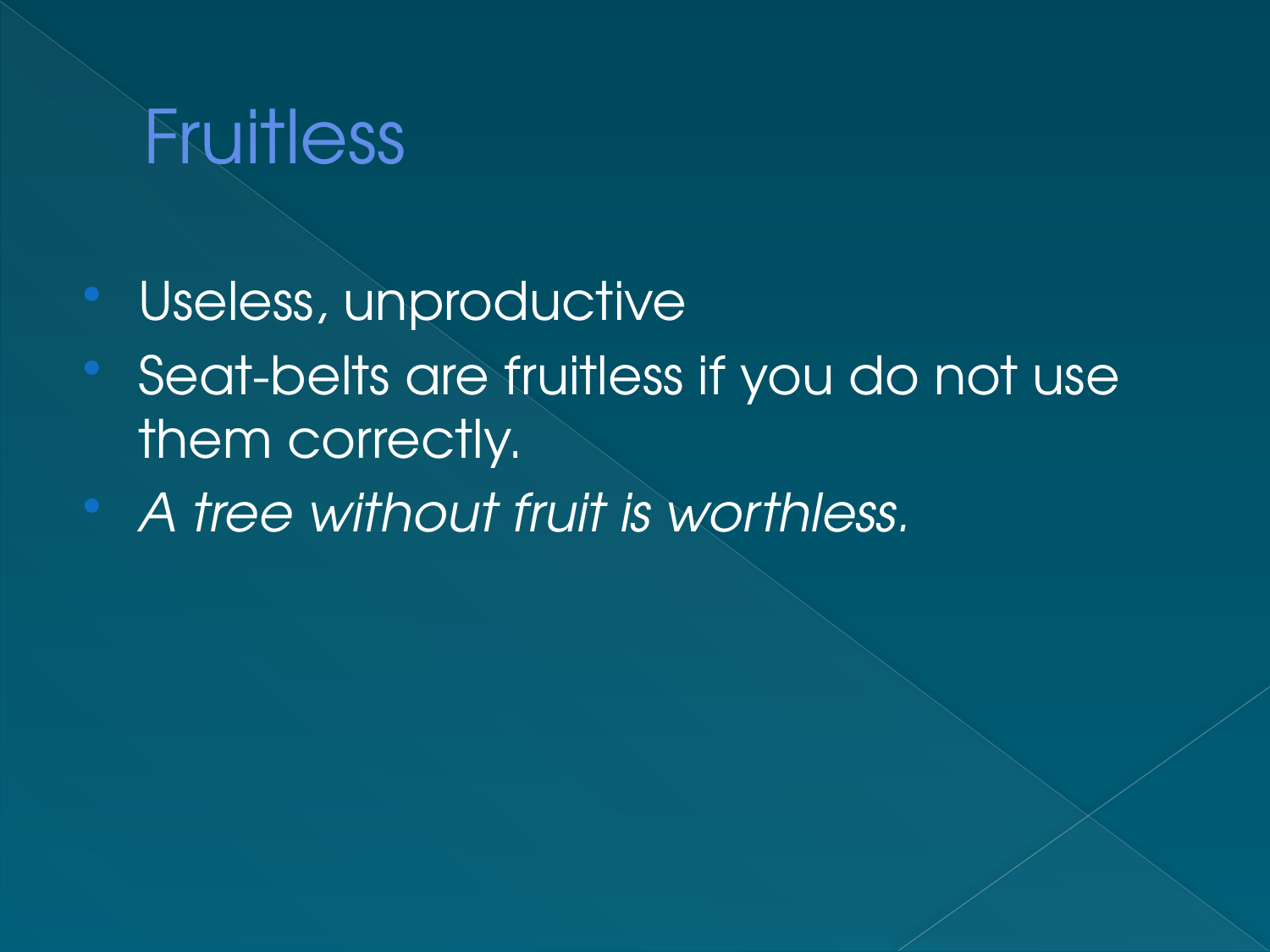

# Fruitless
Useless, unproductive
Seat-belts are fruitless if you do not use them correctly.
A tree without fruit is worthless.